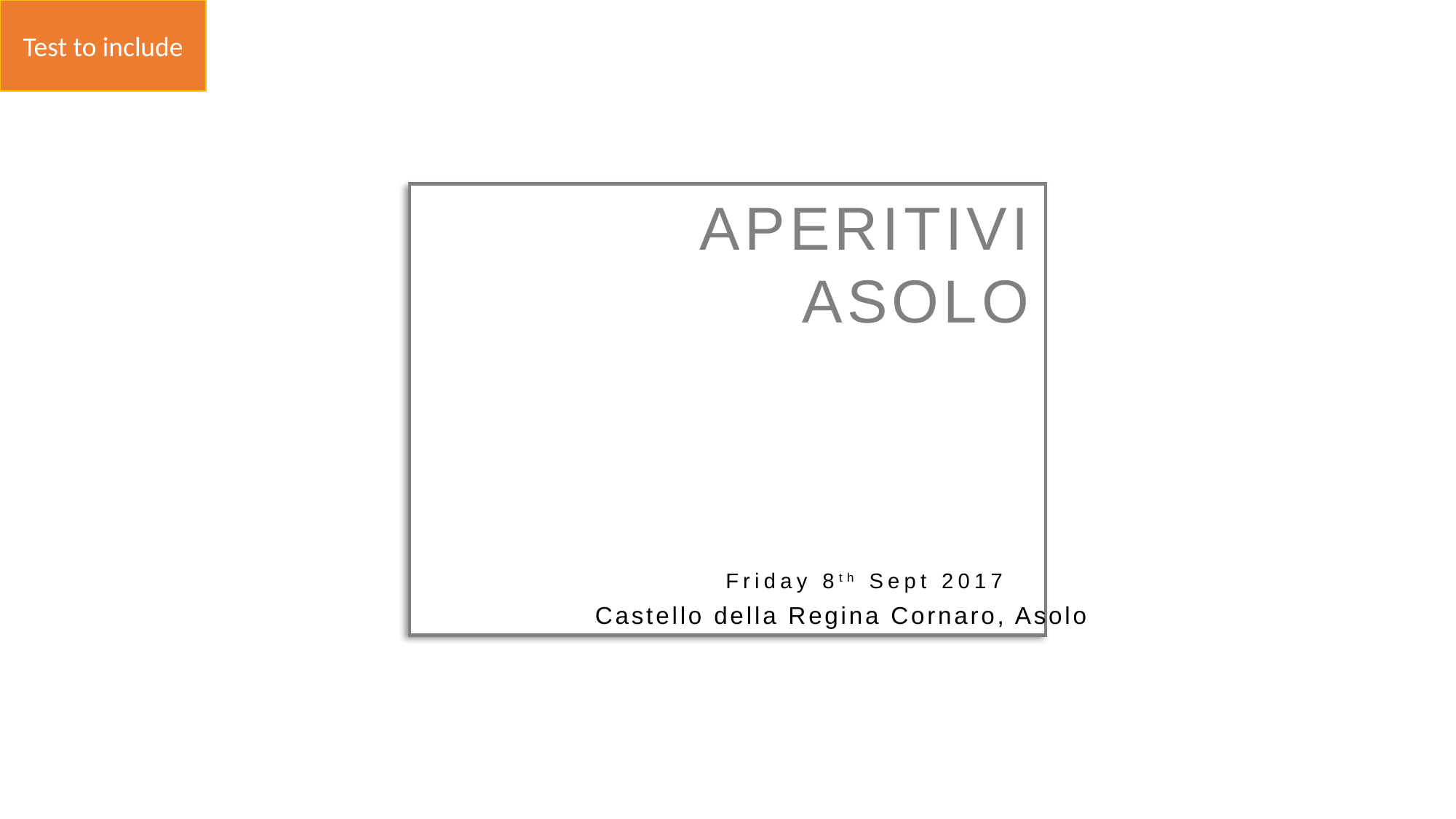

Test to include

APERITIVI
ASOLO
Friday 8th Sept 2017
Castello della Regina Cornaro, Asolo